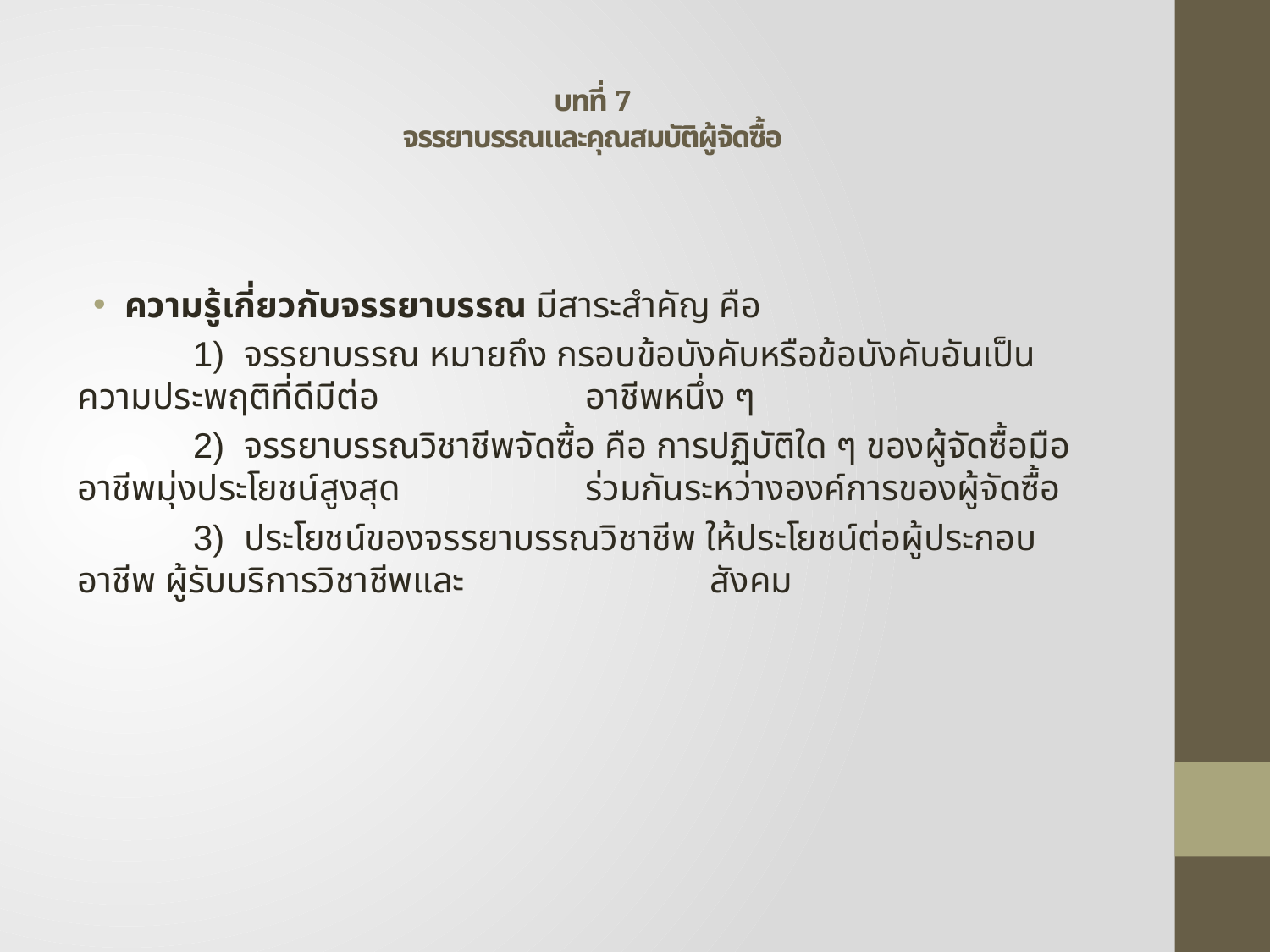

# บทที่ 7 จรรยาบรรณและคุณสมบัติผู้จัดซื้อ
ความรู้เกี่ยวกับจรรยาบรรณ มีสาระสำคัญ คือ
	1)  จรรยาบรรณ หมายถึง กรอบข้อบังคับหรือข้อบังคับอันเป็นความประพฤติที่ดีมีต่อ	 	     อาชีพหนึ่ง ๆ
	2)  จรรยาบรรณวิชาชีพจัดซื้อ คือ การปฏิบัติใด ๆ ของผู้จัดซื้อมืออาชีพมุ่งประโยชน์สูงสุด	     	     ร่วมกันระหว่างองค์การของผู้จัดซื้อ
	3)  ประโยชน์ของจรรยาบรรณวิชาชีพ ให้ประโยชน์ต่อผู้ประกอบอาชีพ ผู้รับบริการวิชาชีพและ 	 	      สังคม